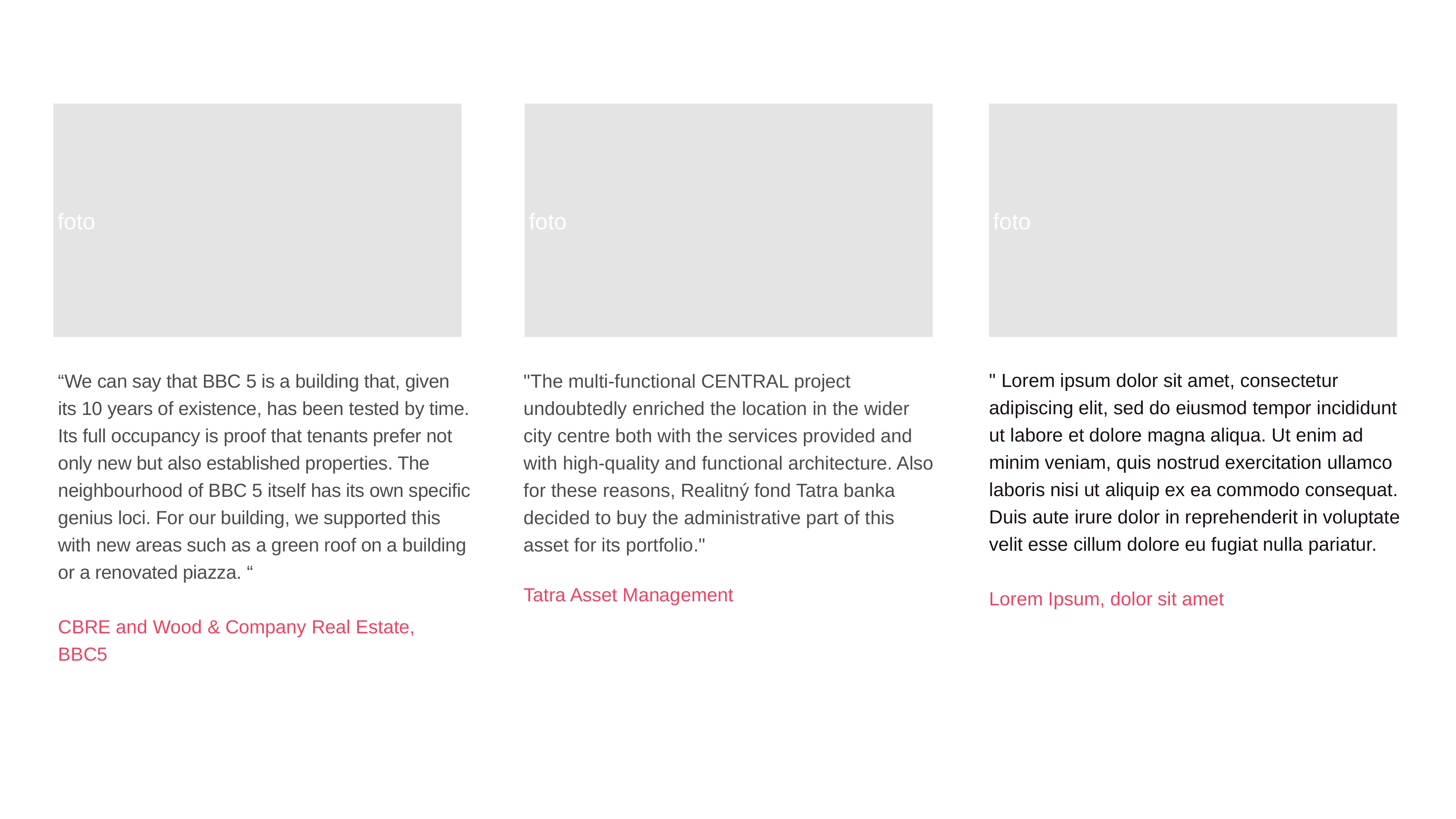

foto
foto
foto
" Lorem ipsum dolor sit amet, consectetur adipiscing elit, sed do eiusmod tempor incididunt ut labore et dolore magna aliqua. Ut enim ad minim veniam, quis nostrud exercitation ullamco laboris nisi ut aliquip ex ea commodo consequat. Duis aute irure dolor in reprehenderit in voluptate velit esse cillum dolore eu fugiat nulla pariatur.

Lorem Ipsum, dolor sit amet
“We can say that BBC 5 is a building that, given its 10 years of existence, has been tested by time. Its full occupancy is proof that tenants prefer not only new but also established properties. The neighbourhood of BBC 5 itself has its own specific genius loci. For our building, we supported this with new areas such as a green roof on a building or a renovated piazza. “
CBRE and Wood & Company Real Estate,
BBC5
"The multi-functional CENTRAL project undoubtedly enriched the location in the wider city centre both with the services provided and with high-quality and functional architecture. Also for these reasons, Realitný fond Tatra banka decided to buy the administrative part of this asset for its portfolio."
Tatra Asset Management